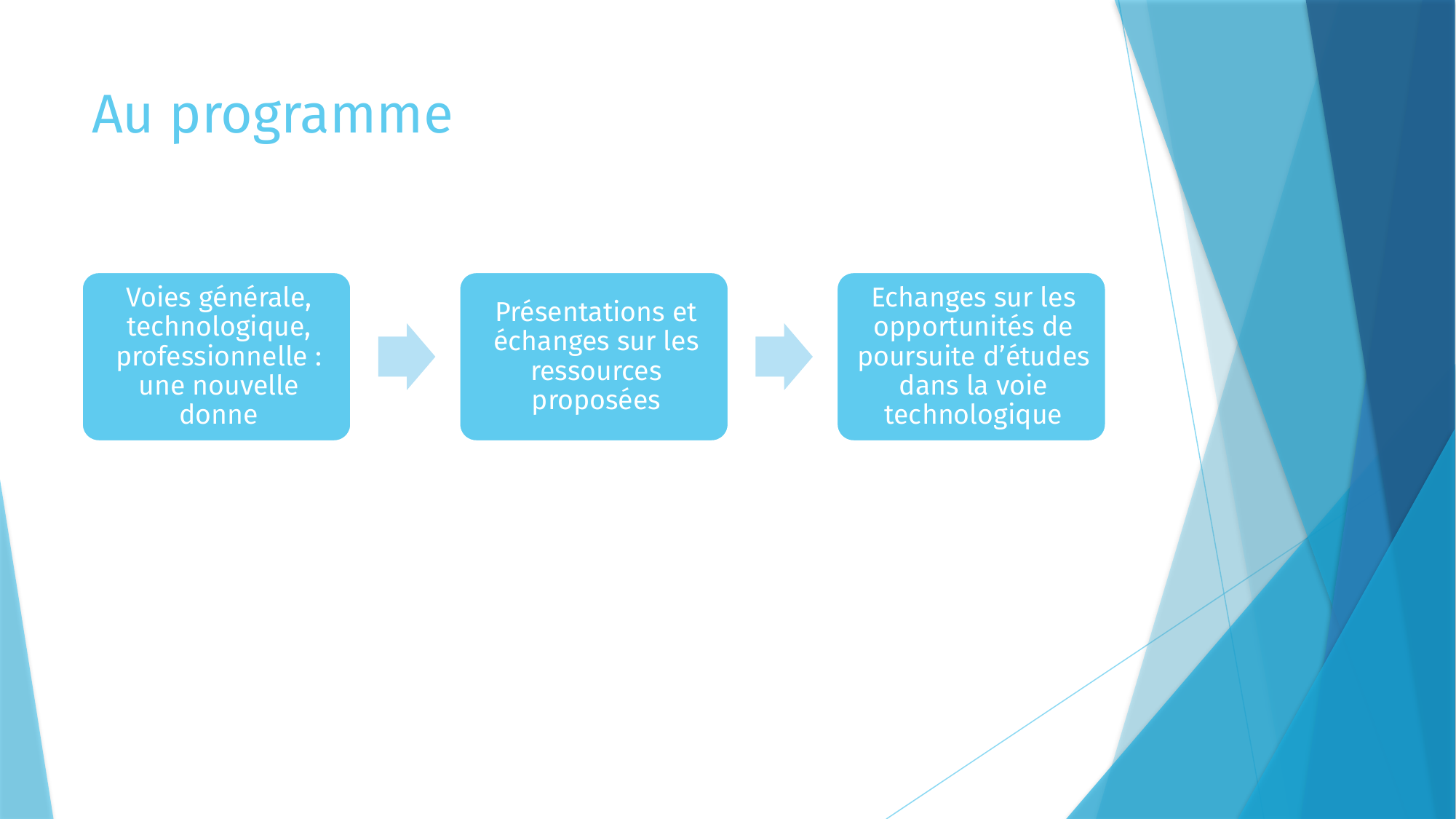

# Au programme
Voies générale, technologique, professionnelle : une nouvelle donne

Présentations et échanges sur les ressources proposées

Echanges sur les opportunités de poursuite d’études dans la voie technologique